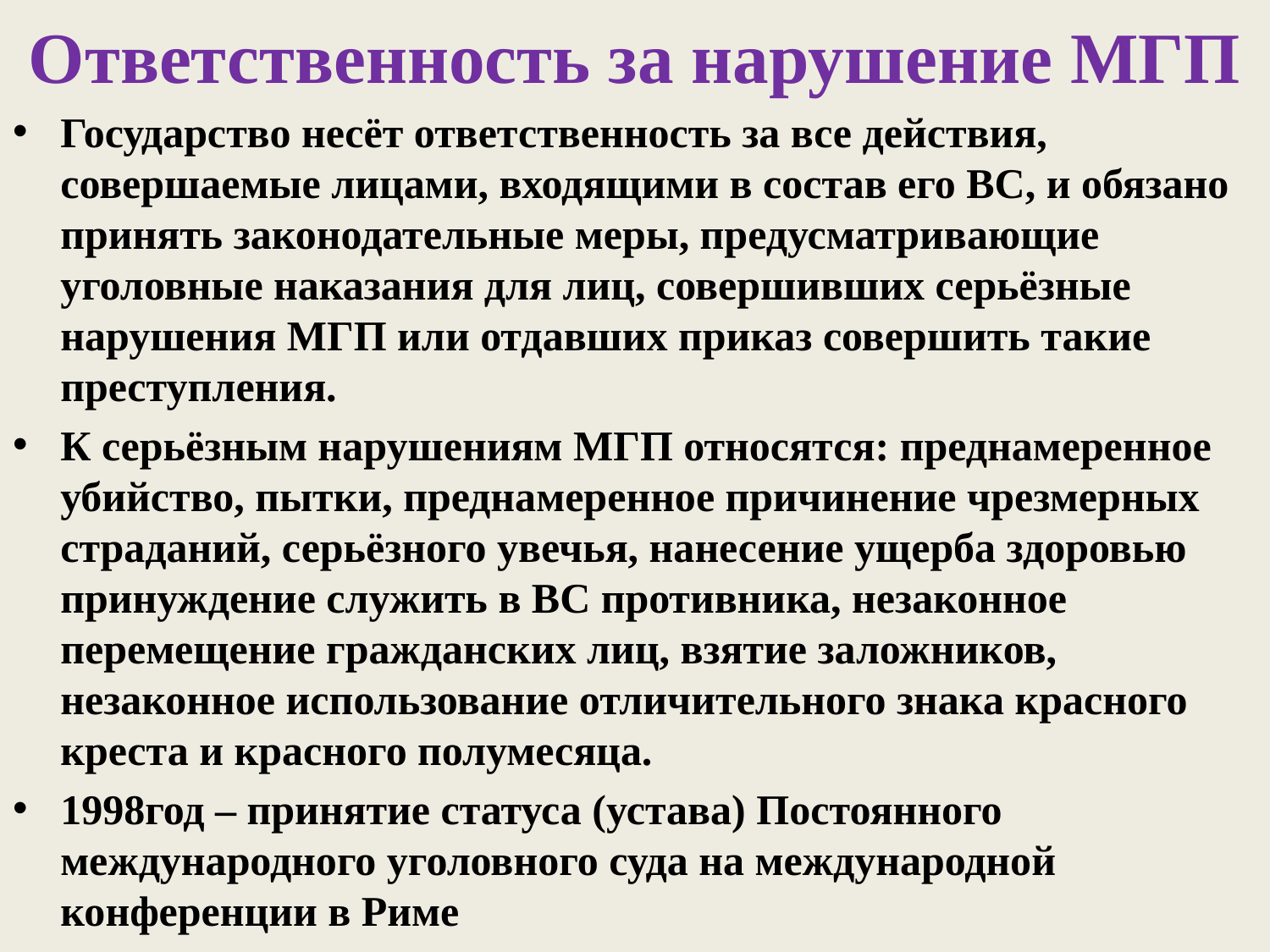

# Ответственность за нарушение МГП
Государство несёт ответственность за все действия, совершаемые лицами, входящими в состав его ВС, и обязано принять законодательные меры, предусматривающие уголовные наказания для лиц, совершивших серьёзные нарушения МГП или отдавших приказ совершить такие преступления.
К серьёзным нарушениям МГП относятся: преднамеренное убийство, пытки, преднамеренное причинение чрезмерных страданий, серьёзного увечья, нанесение ущерба здоровью принуждение служить в ВС противника, незаконное перемещение гражданских лиц, взятие заложников, незаконное использование отличительного знака красного креста и красного полумесяца.
1998год – принятие статуса (устава) Постоянного международного уголовного суда на международной конференции в Риме